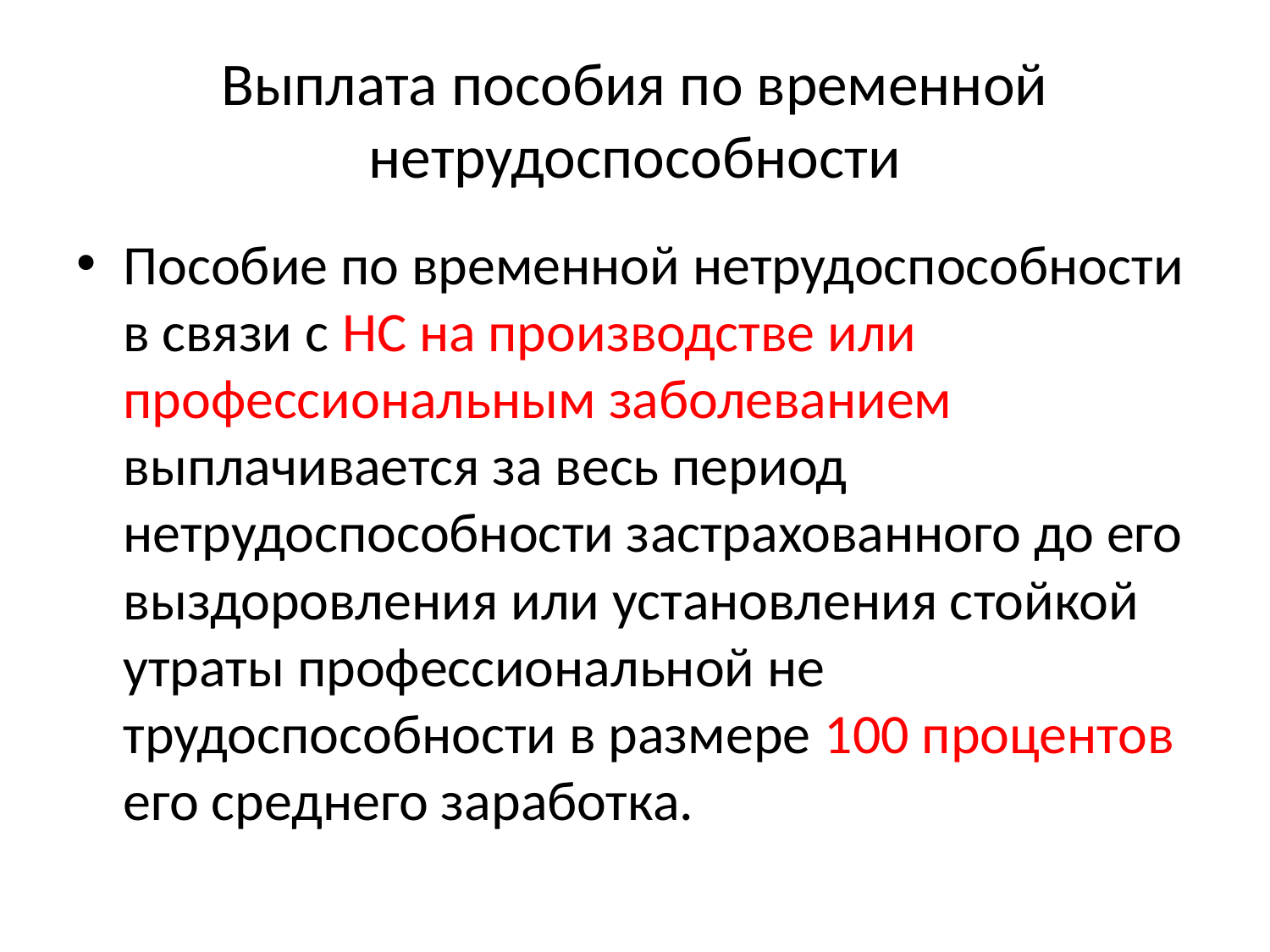

# Выплата пособия по временной нетрудоспособности
Пособие по временной нетрудоспособности в связи с НС на производстве или профессиональным заболеванием выплачивается за весь период нетрудоспособности застрахованного до его выздоровления или установления стойкой утраты профессиональной не трудоспособности в размере 100 процентов его среднего заработка.